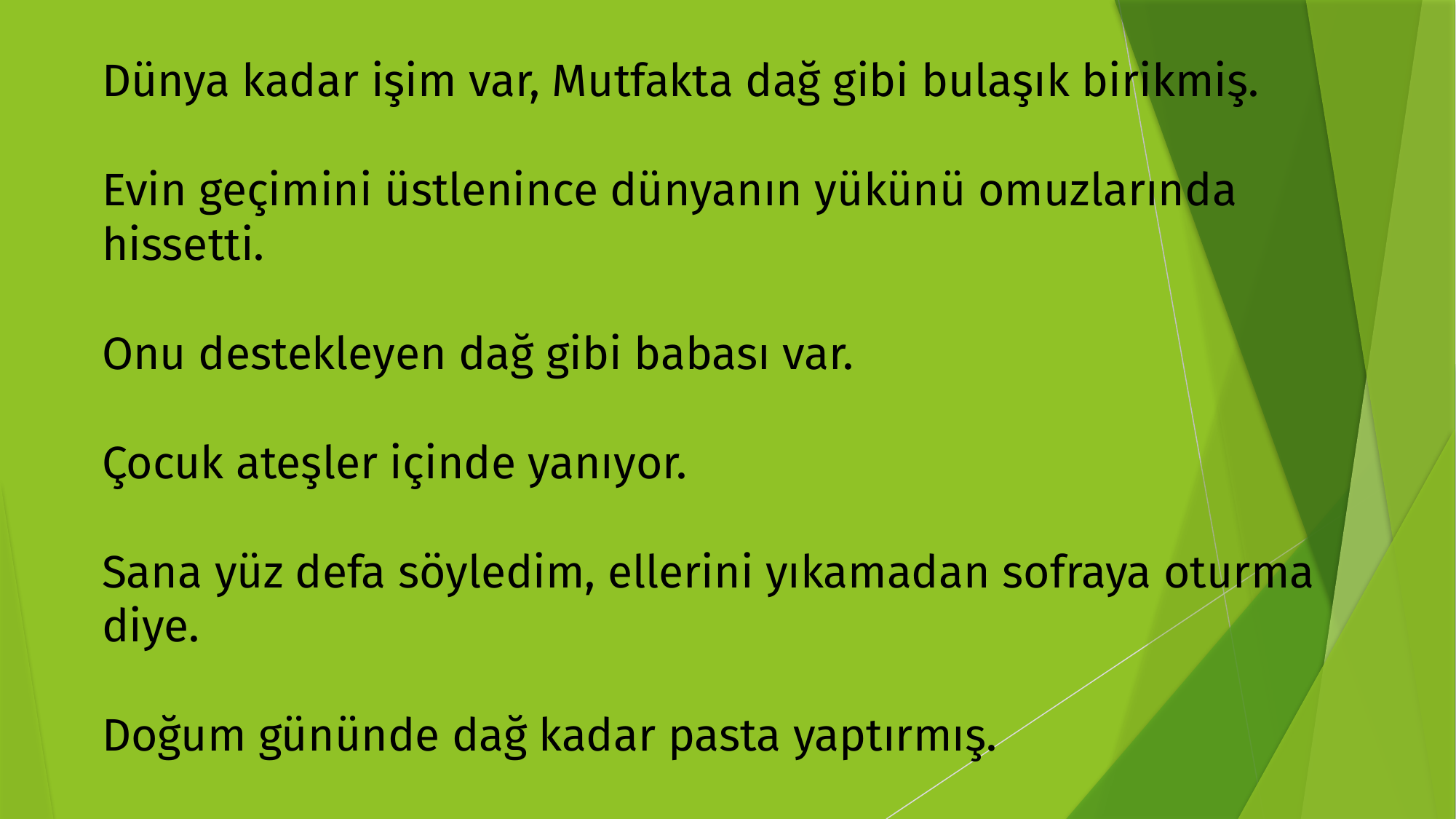

Dünya kadar işim var, Mutfakta dağ gibi bulaşık birikmiş.

Evin geçimini üstlenince dünyanın yükünü omuzlarında hissetti.

Onu destekleyen dağ gibi babası var.

Çocuk ateşler içinde yanıyor.

Sana yüz defa söyledim, ellerini yıkamadan sofraya oturma diye.

Doğum gününde dağ kadar pasta yaptırmış.